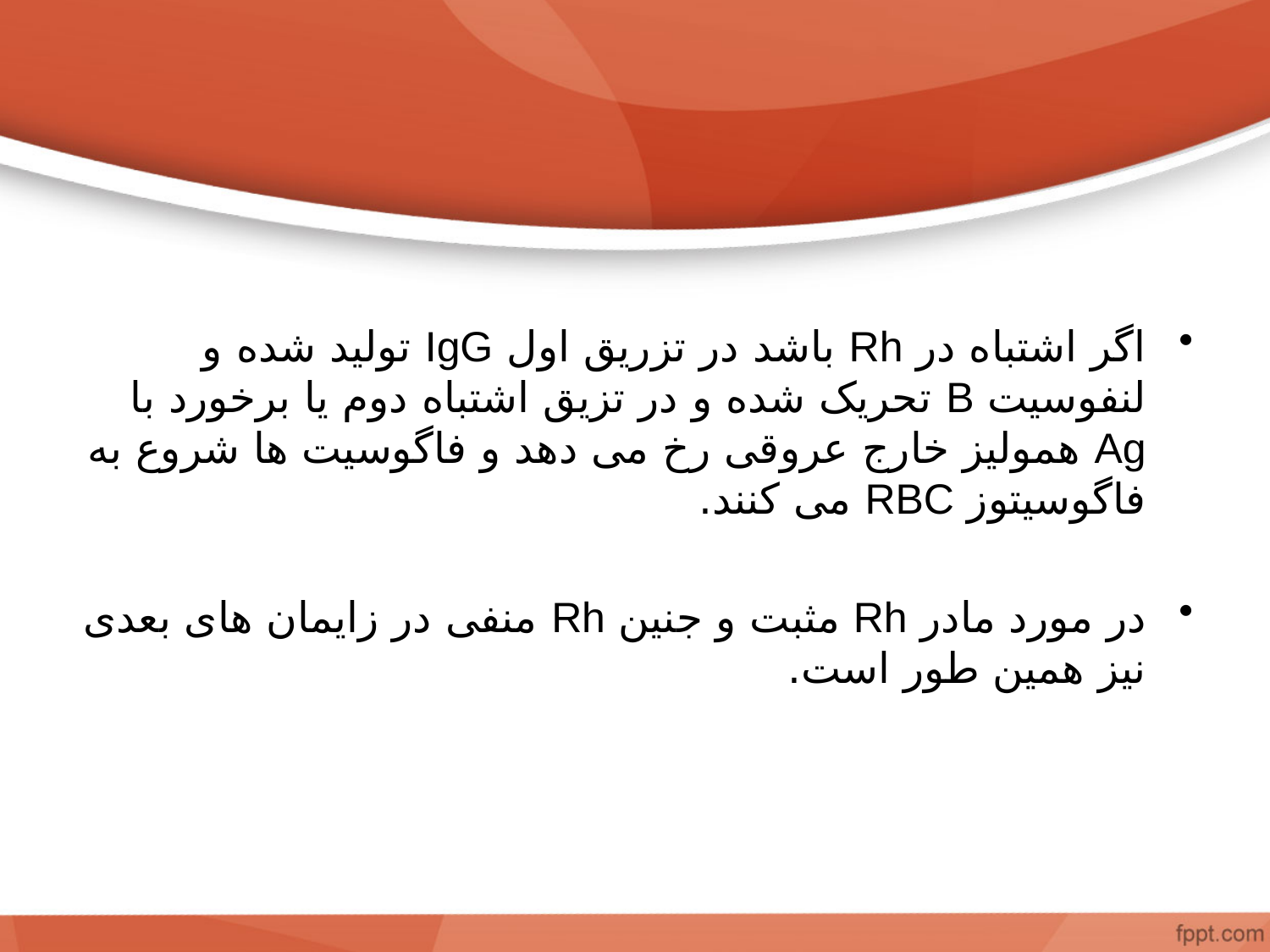

اگر اشتباه در Rh باشد در تزریق اول IgG تولید شده و لنفوسیت B تحریک شده و در تزیق اشتباه دوم یا برخورد با Ag همولیز خارج عروقی رخ می دهد و فاگوسیت ها شروع به فاگوسیتوز RBC می کنند.

در مورد مادر Rh مثبت و جنین Rh منفی در زایمان های بعدی نیز همین طور است.